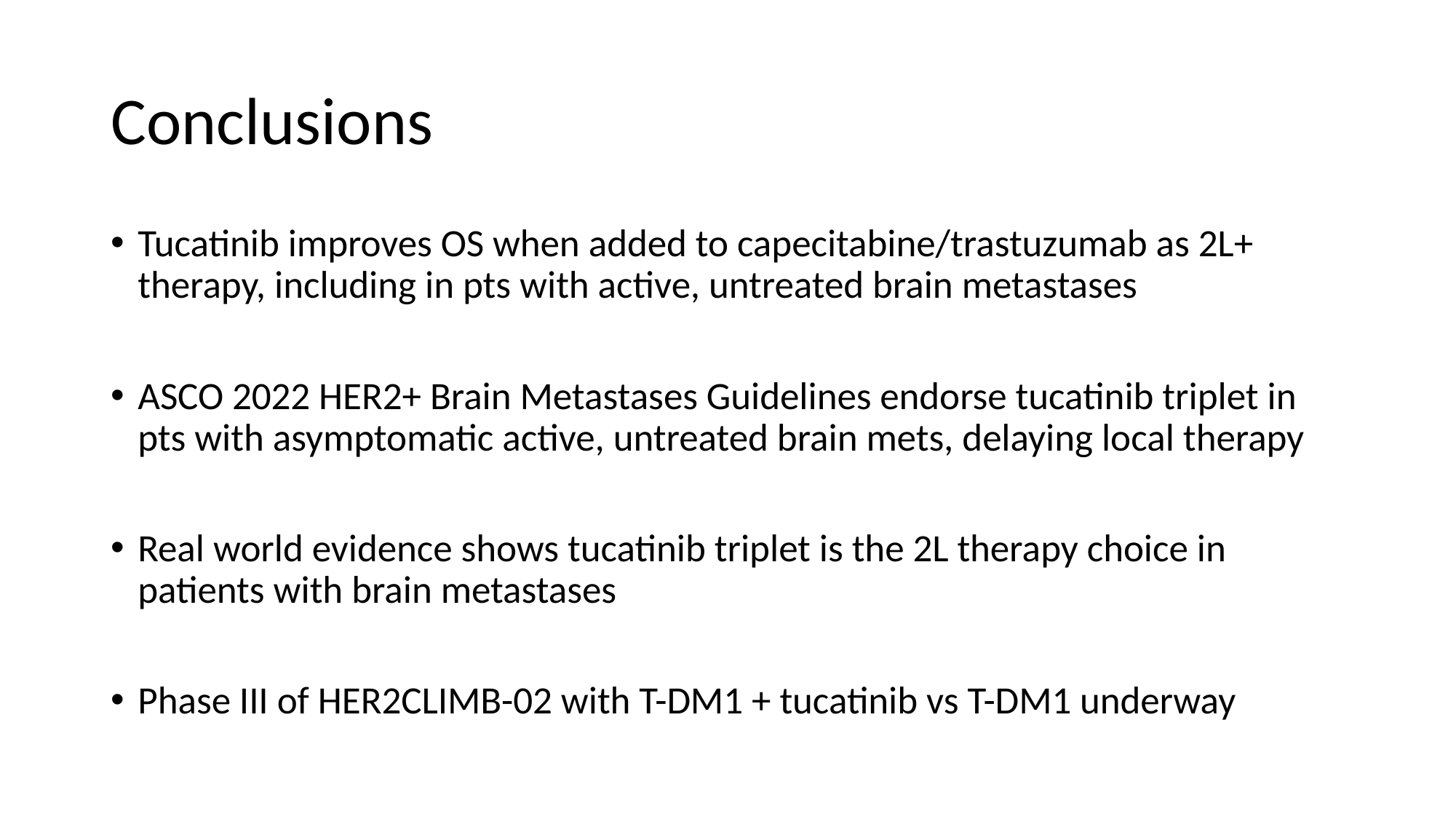

# Conclusions
Tucatinib improves OS when added to capecitabine/trastuzumab as 2L+ therapy, including in pts with active, untreated brain metastases

ASCO 2022 HER2+ Brain Metastases Guidelines endorse tucatinib triplet in pts with asymptomatic active, untreated brain mets, delaying local therapy

Real world evidence shows tucatinib triplet is the 2L therapy choice in patients with brain metastases

Phase III of HER2CLIMB-02 with T-DM1 + tucatinib vs T-DM1 underway